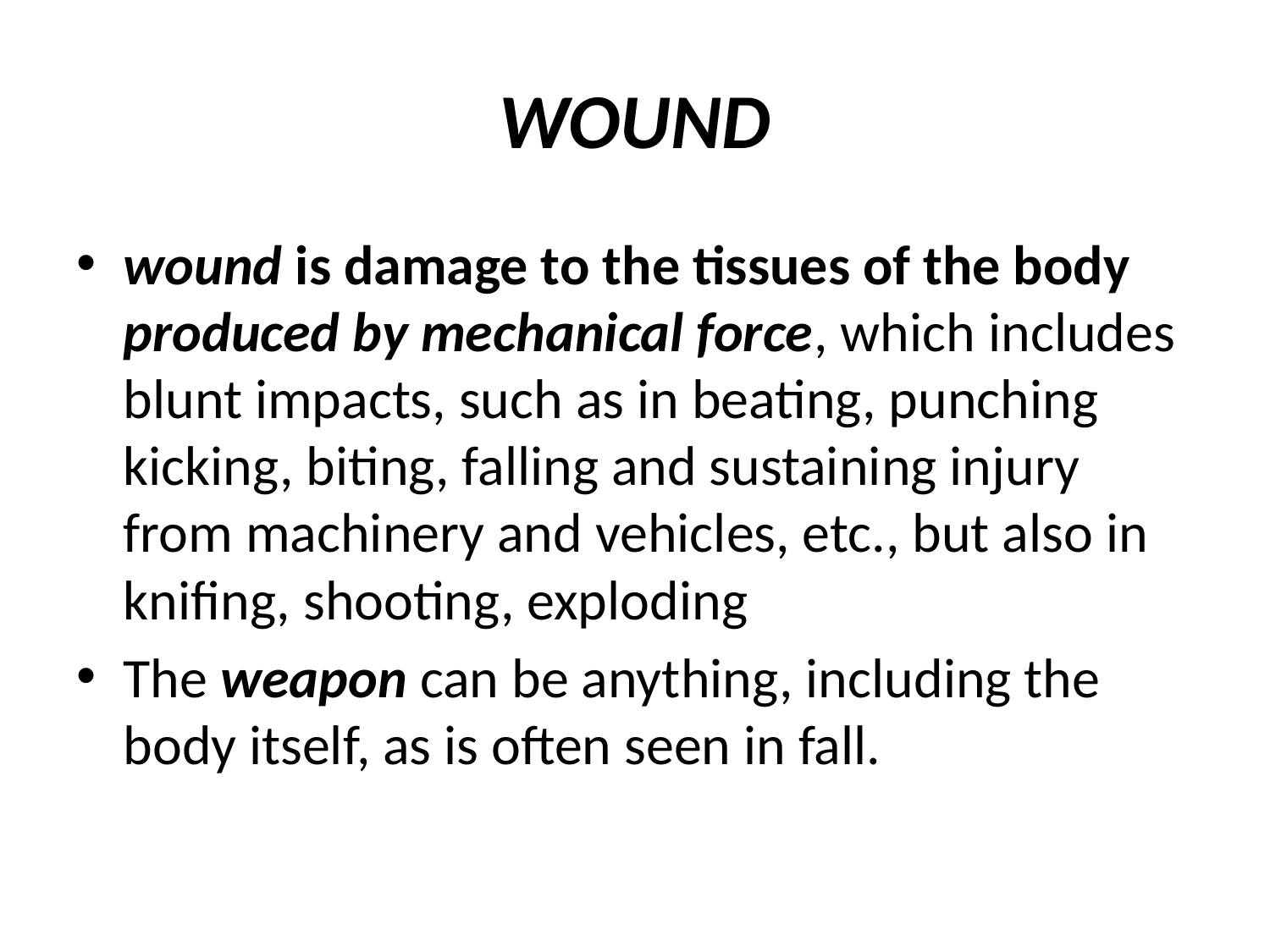

# WOUND
wound is damage to the tissues of the body produced by mechanical force, which includes blunt impacts, such as in beating, punching kicking, biting, falling and sustaining injury from machinery and vehicles, etc., but also in knifing, shooting, exploding
The weapon can be anything, including the body itself, as is often seen in fall.